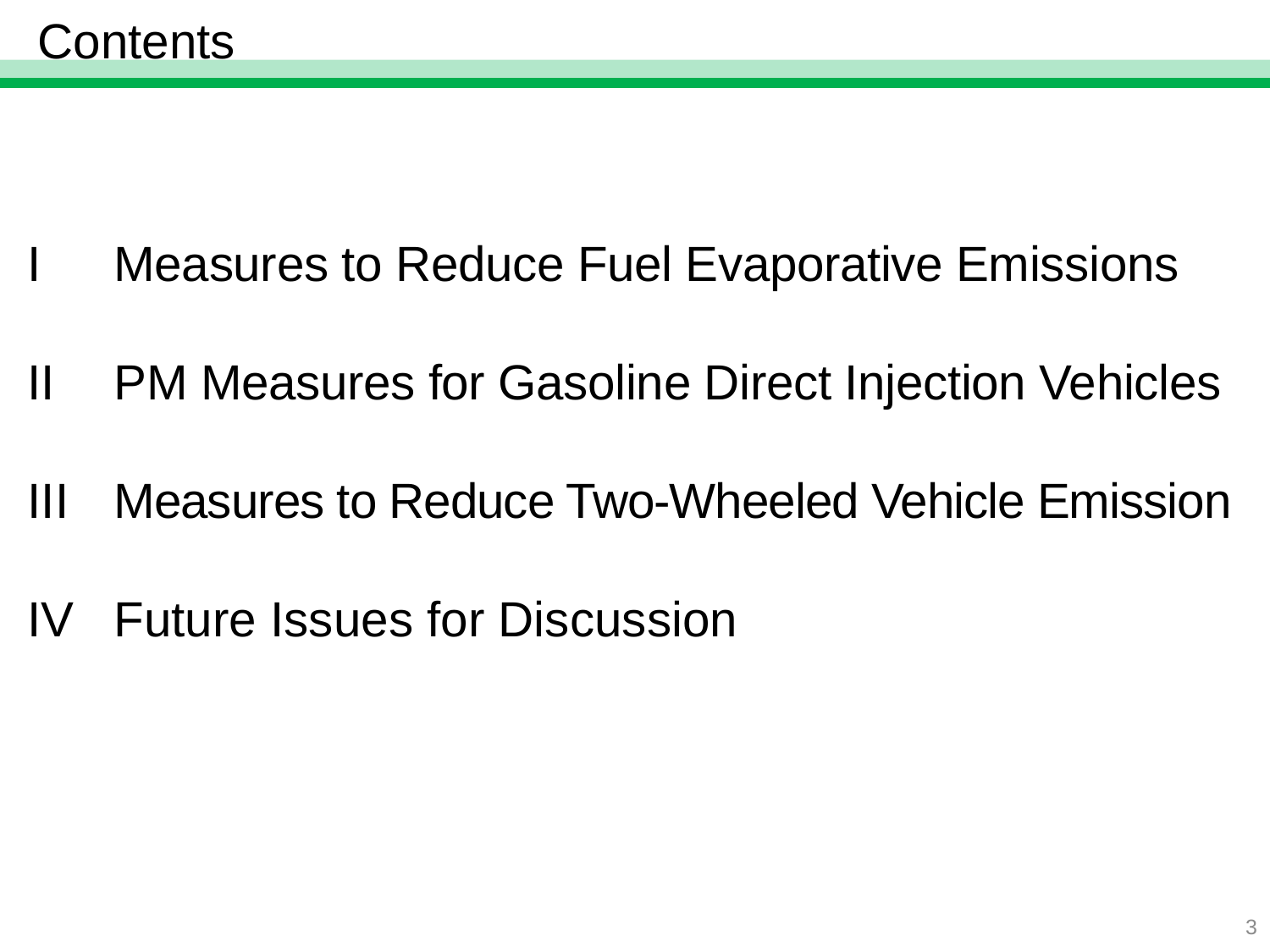

Contents
# I	Measures to Reduce Fuel Evaporative Emissions II	PM Measures for Gasoline Direct Injection Vehicles III	Measures to Reduce Two-Wheeled Vehicle Emission IV	Future Issues for Discussion
3